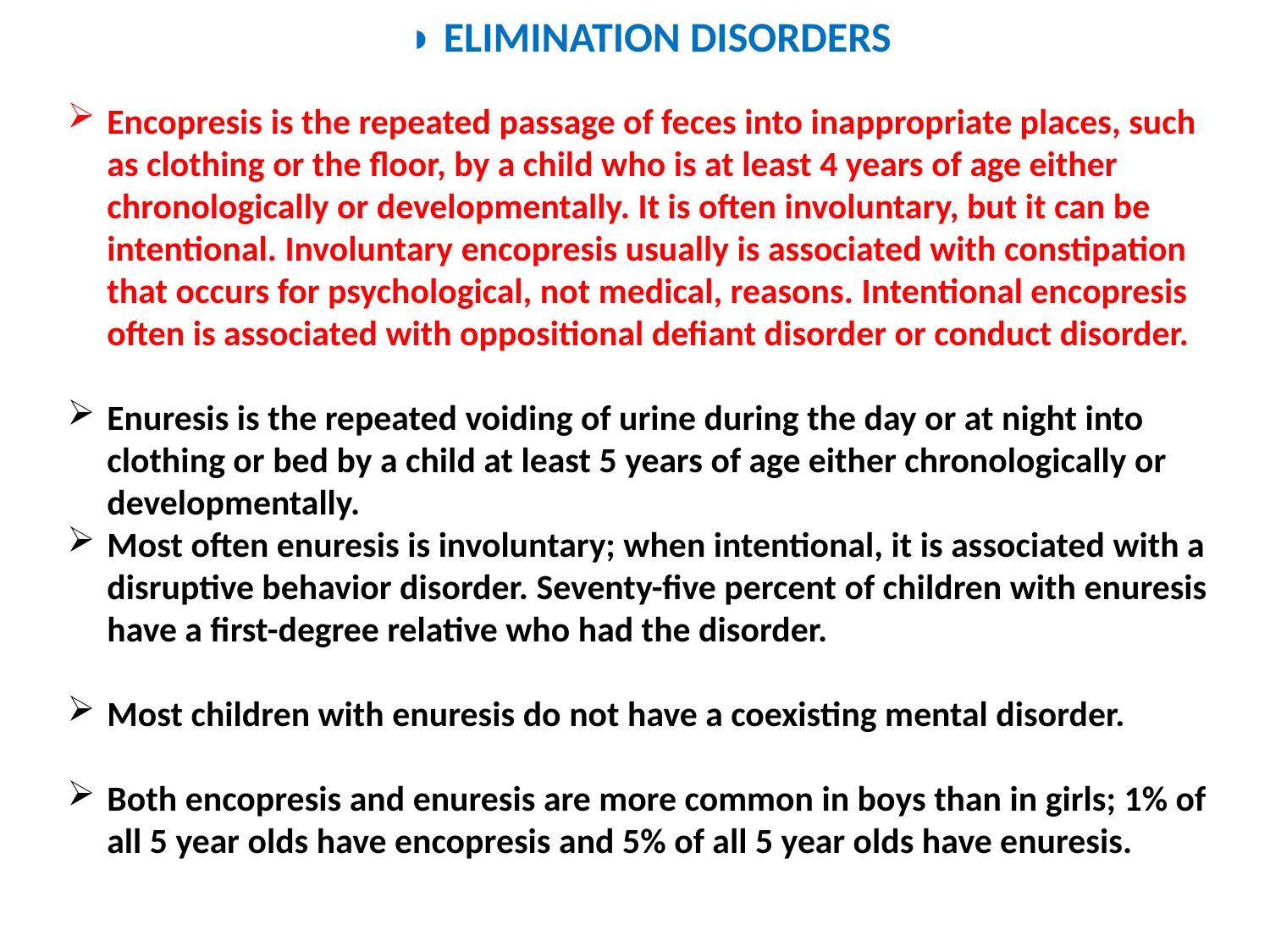

◗ ELIMINATION DISORDERS

Encopresis is the repeated passage of feces into inappropriate places, such as clothing or the floor, by a child who is at least 4 years of age either chronologically or developmentally. It is often involuntary, but it can be intentional. Involuntary encopresis usually is associated with constipation that occurs for psychological, not medical, reasons. Intentional encopresis often is associated with oppositional defiant disorder or conduct disorder.

Enuresis is the repeated voiding of urine during the day or at night into clothing or bed by a child at least 5 years of age either chronologically or developmentally.
Most often enuresis is involuntary; when intentional, it is associated with a disruptive behavior disorder. Seventy-five percent of children with enuresis have a first-degree relative who had the disorder.

Most children with enuresis do not have a coexisting mental disorder.

Both encopresis and enuresis are more common in boys than in girls; 1% of all 5 year olds have encopresis and 5% of all 5 year olds have enuresis.